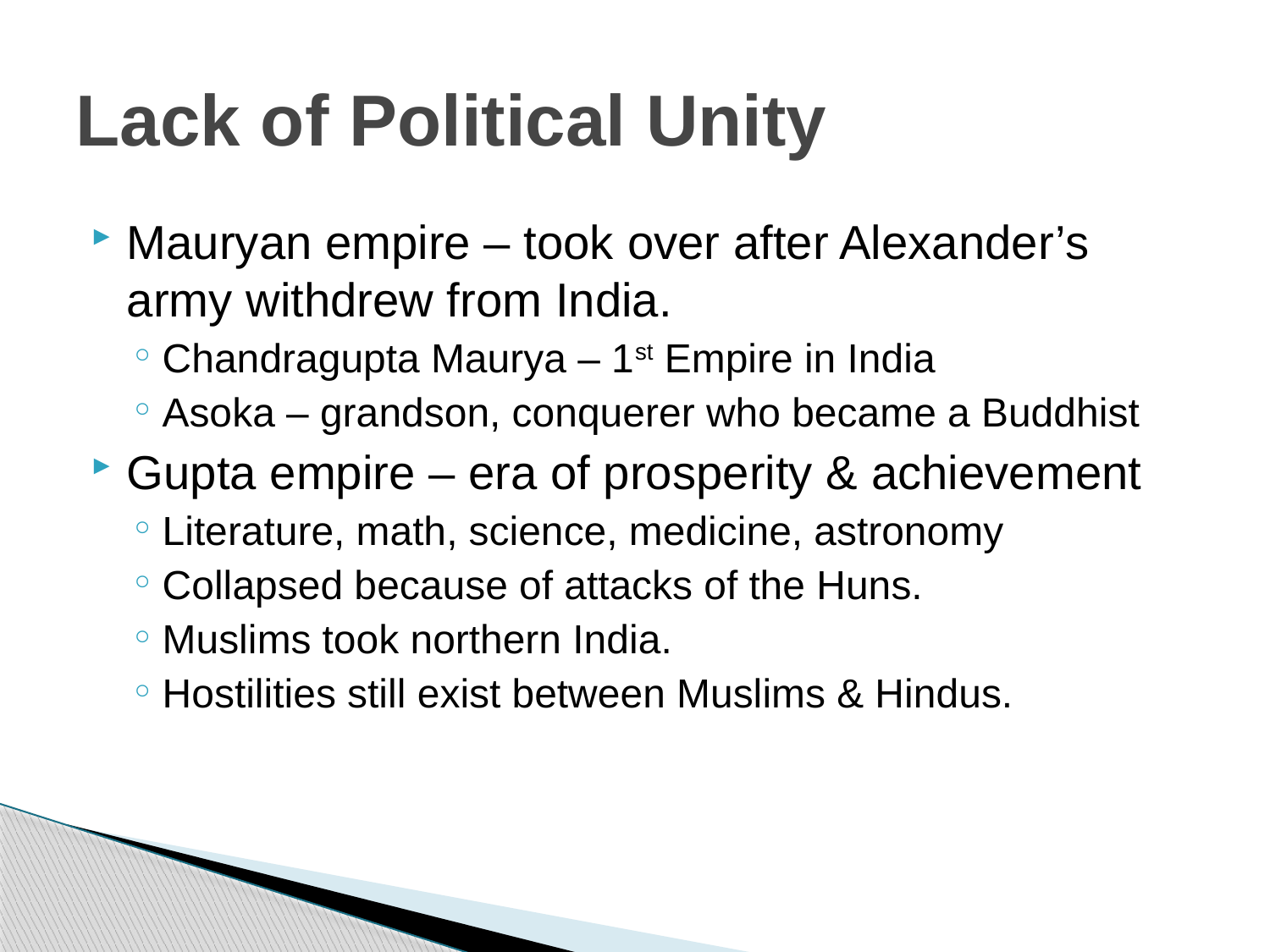

# Lack of Political Unity
Mauryan empire – took over after Alexander’s army withdrew from India.
Chandragupta Maurya – 1st Empire in India
Asoka – grandson, conquerer who became a Buddhist
Gupta empire – era of prosperity & achievement
Literature, math, science, medicine, astronomy
Collapsed because of attacks of the Huns.
Muslims took northern India.
Hostilities still exist between Muslims & Hindus.